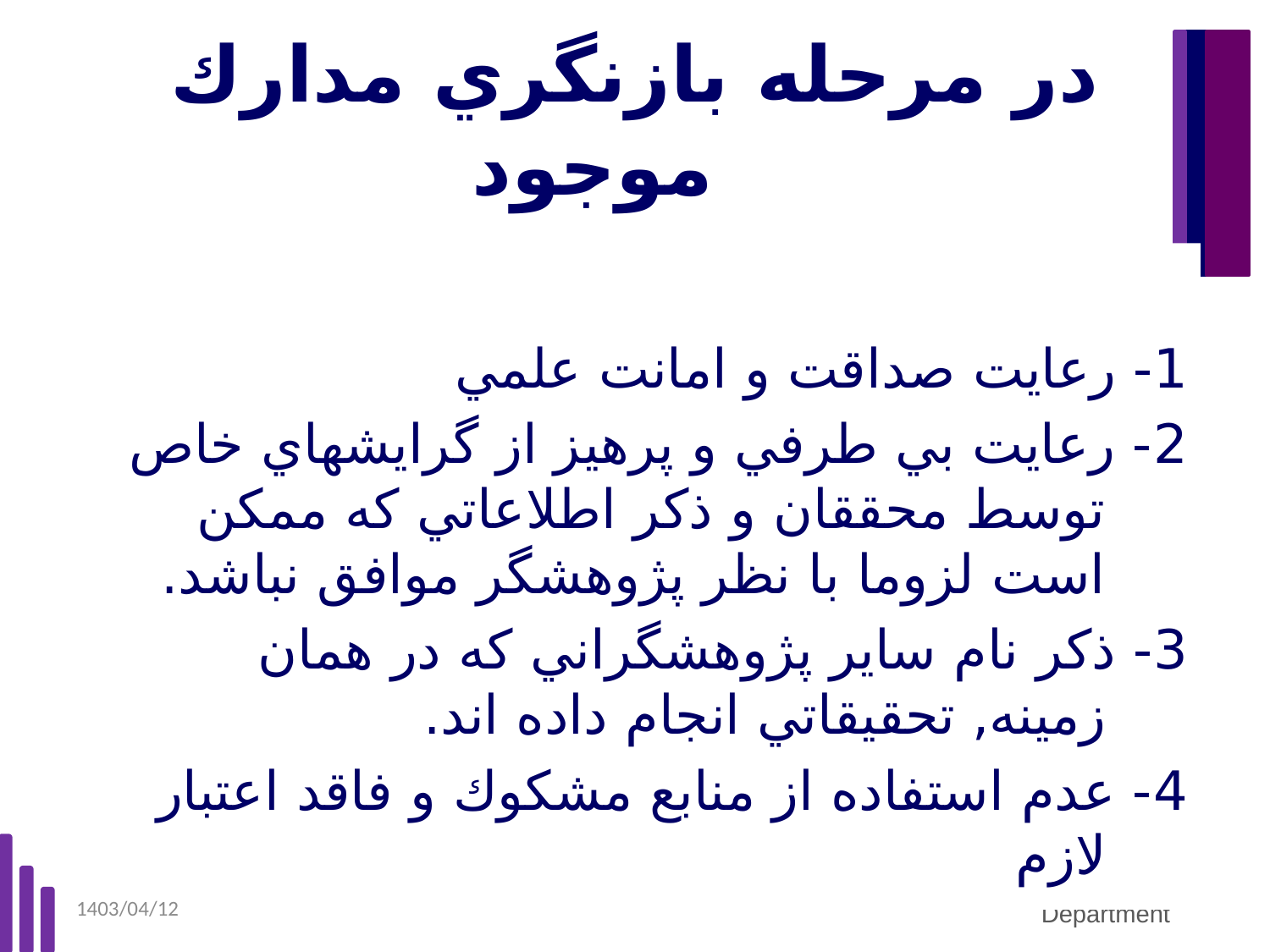

# در مرحله بازنگري مدارك موجود

1- رعايت صداقت و امانت علمي
2- رعايت بي طرفي و پرهيز از گرايشهاي خاص توسط محققان و ذكر اطلاعاتي كه ممكن است لزوما با نظر پژوهشگر موافق نباشد.
3- ذكر نام ساير پژوهشگراني كه در همان زمينه, تحقيقاتي انجام داده اند.
4- عدم استفاده از منابع مشكوك و فاقد اعتبار لازم
1403/04/12